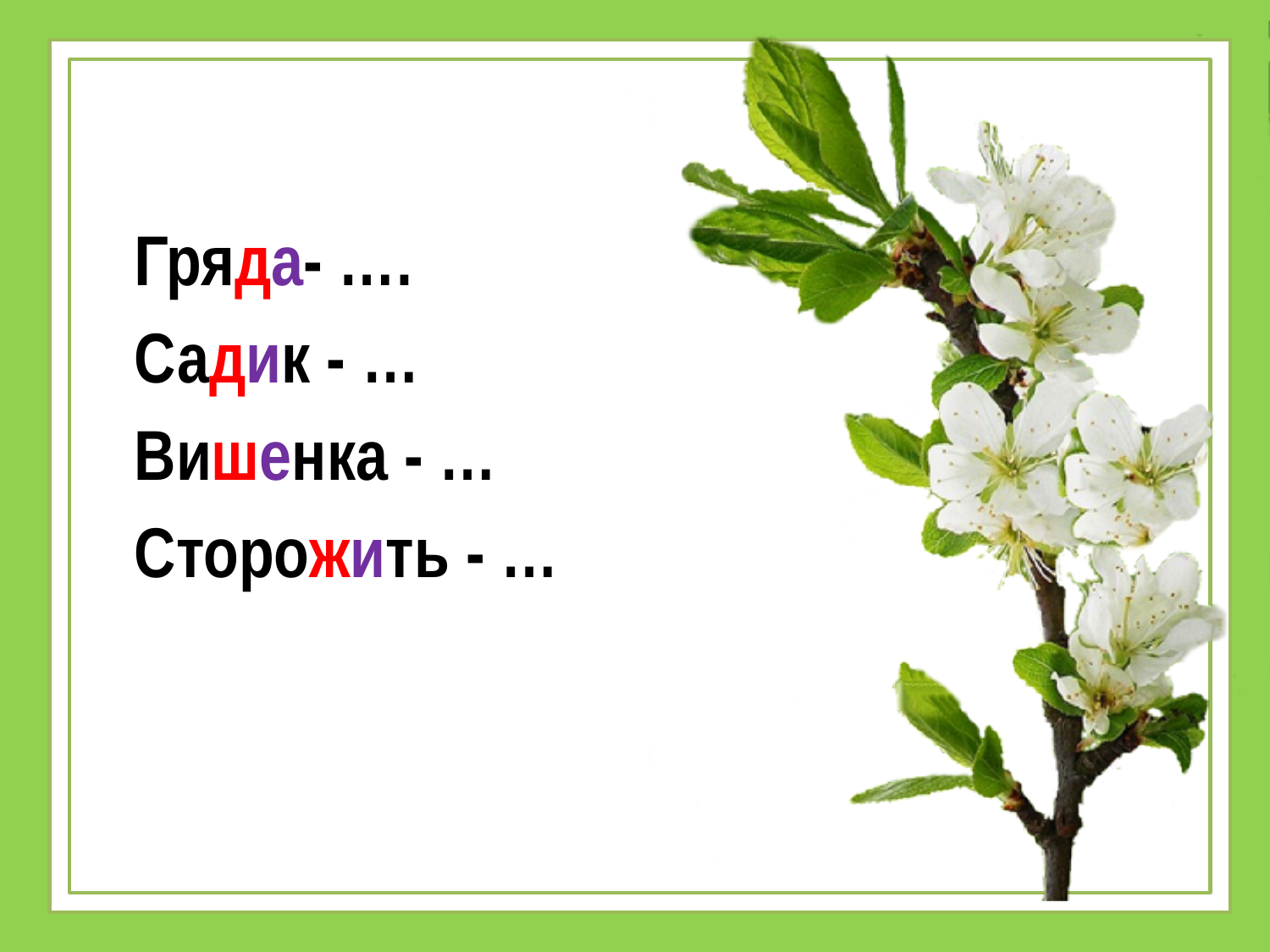

Гряда- ….
Садик - …
Вишенка - …
Сторожить - …